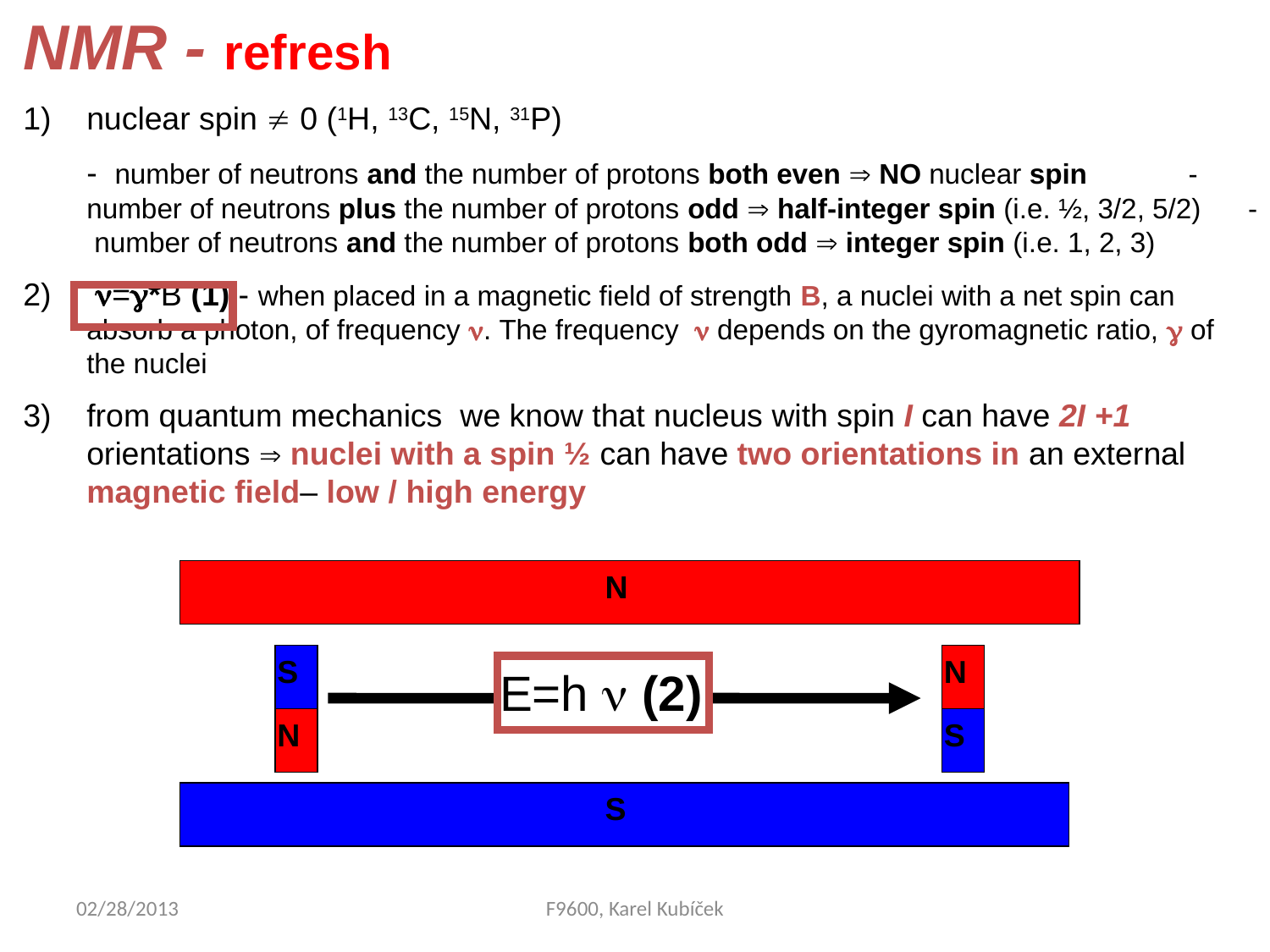

NMR - refresh
nuclear spin ≠ 0 (1H, 13C, 15N, 31P)
	-  number of neutrons and the number of protons both even ⇒ NO nuclear spin 	           -  number of neutrons plus the number of protons odd ⇒ half-integer spin (i.e. ½, 3/2, 5/2)      -  number of neutrons and the number of protons both odd ⇒ integer spin (i.e. 1, 2, 3)
 ν=γ*B (1) - when placed in a magnetic field of strength B, a nuclei with a net spin can absorb a photon, of frequency ν. The frequency  ν depends on the gyromagnetic ratio, γ of the nuclei
from quantum mechanics  we know that nucleus with spin I can have 2I +1 orientations ⇒ nuclei with a spin ½ can have two orientations in an external magnetic field– low / high energy

N
S

N

E=h ν (2)

N

S

S
02/28/2013
F9600, Karel Kubíček